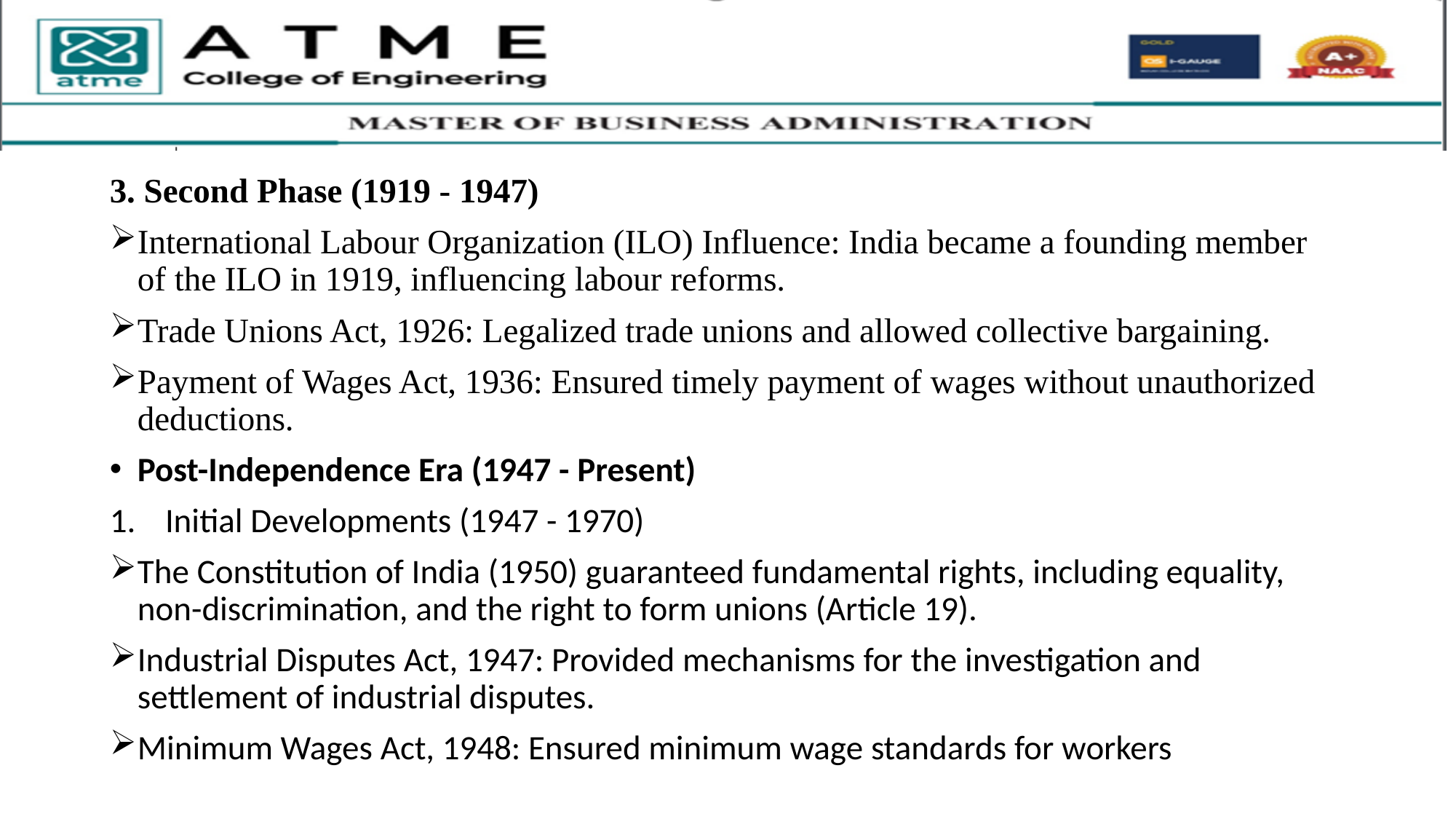

3. Second Phase (1919 - 1947)
International Labour Organization (ILO) Influence: India became a founding member of the ILO in 1919, influencing labour reforms.
Trade Unions Act, 1926: Legalized trade unions and allowed collective bargaining.
Payment of Wages Act, 1936: Ensured timely payment of wages without unauthorized deductions.
Post-Independence Era (1947 - Present)
Initial Developments (1947 - 1970)
The Constitution of India (1950) guaranteed fundamental rights, including equality, non-discrimination, and the right to form unions (Article 19).
Industrial Disputes Act, 1947: Provided mechanisms for the investigation and settlement of industrial disputes.
Minimum Wages Act, 1948: Ensured minimum wage standards for workers